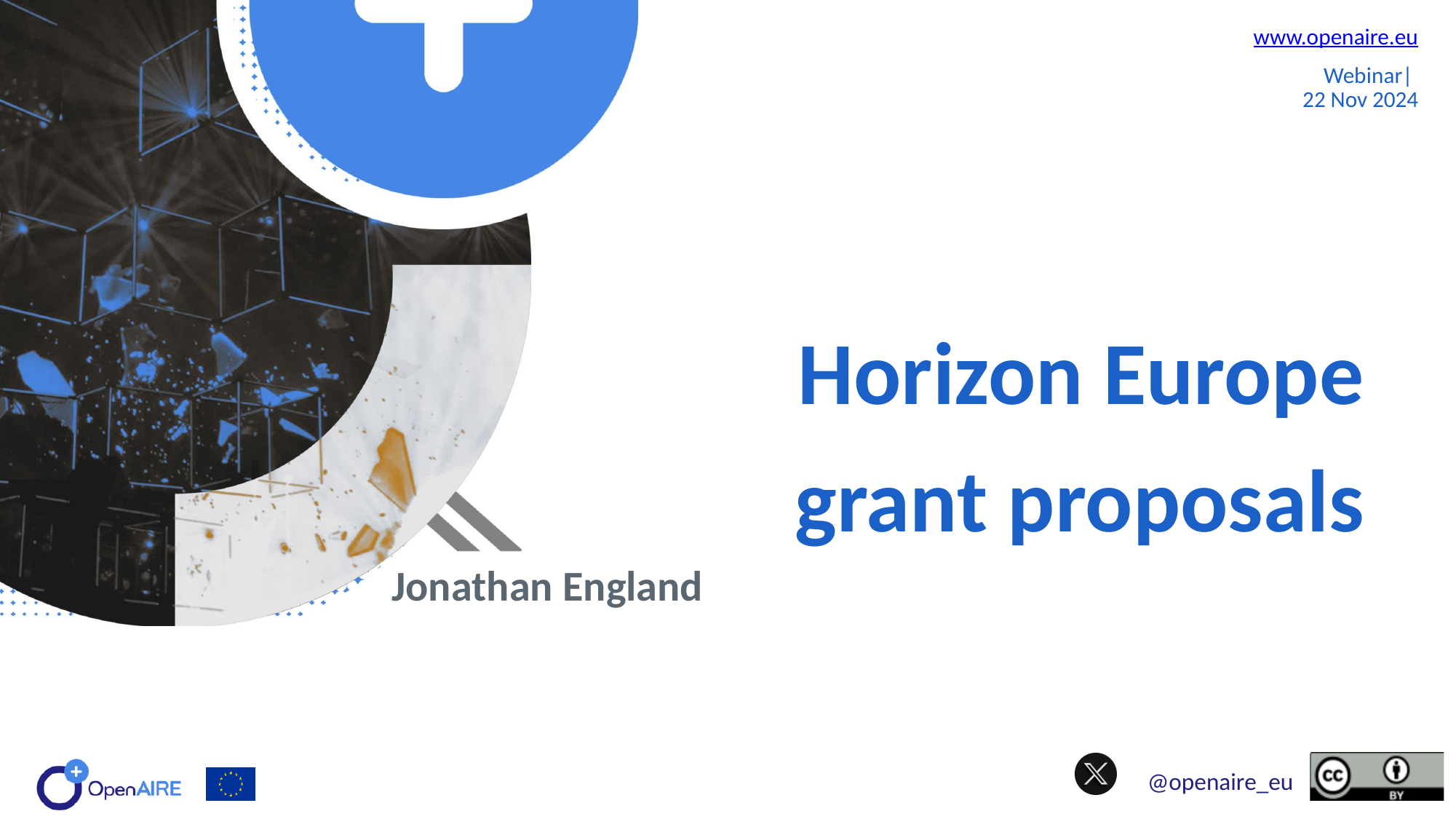

www.openaire.eu
Webinar|
22 Nov 2024

# Horizon Europe grant proposals
Jonathan England